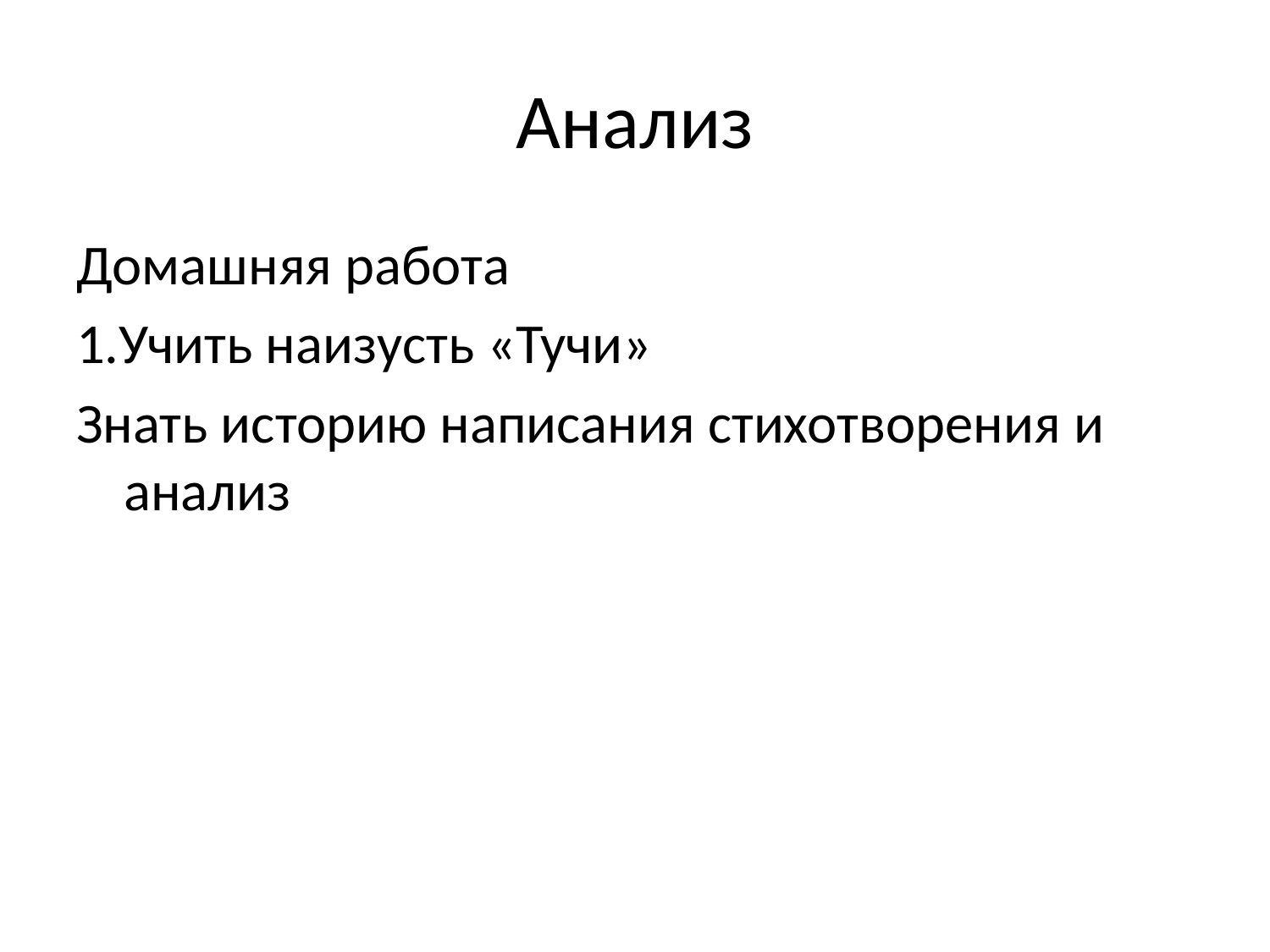

# Анализ
Домашняя работа
1.Учить наизусть «Тучи»
Знать историю написания стихотворения и анализ